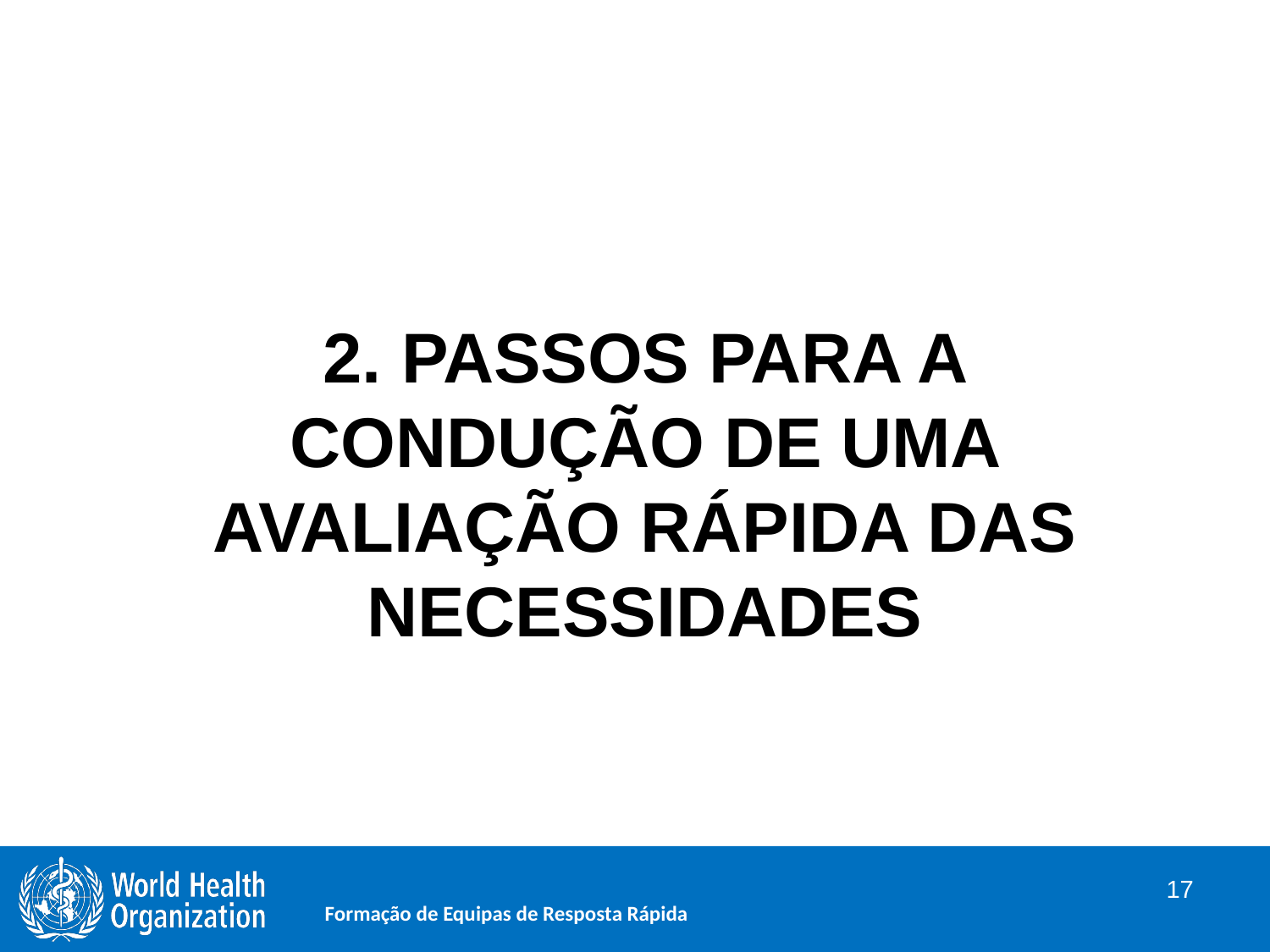

# 2. PASSOs PARA A CONDUÇÃO DE UMA AVALIAÇÃO RÁPIDA DAS NECESSIDADES
17